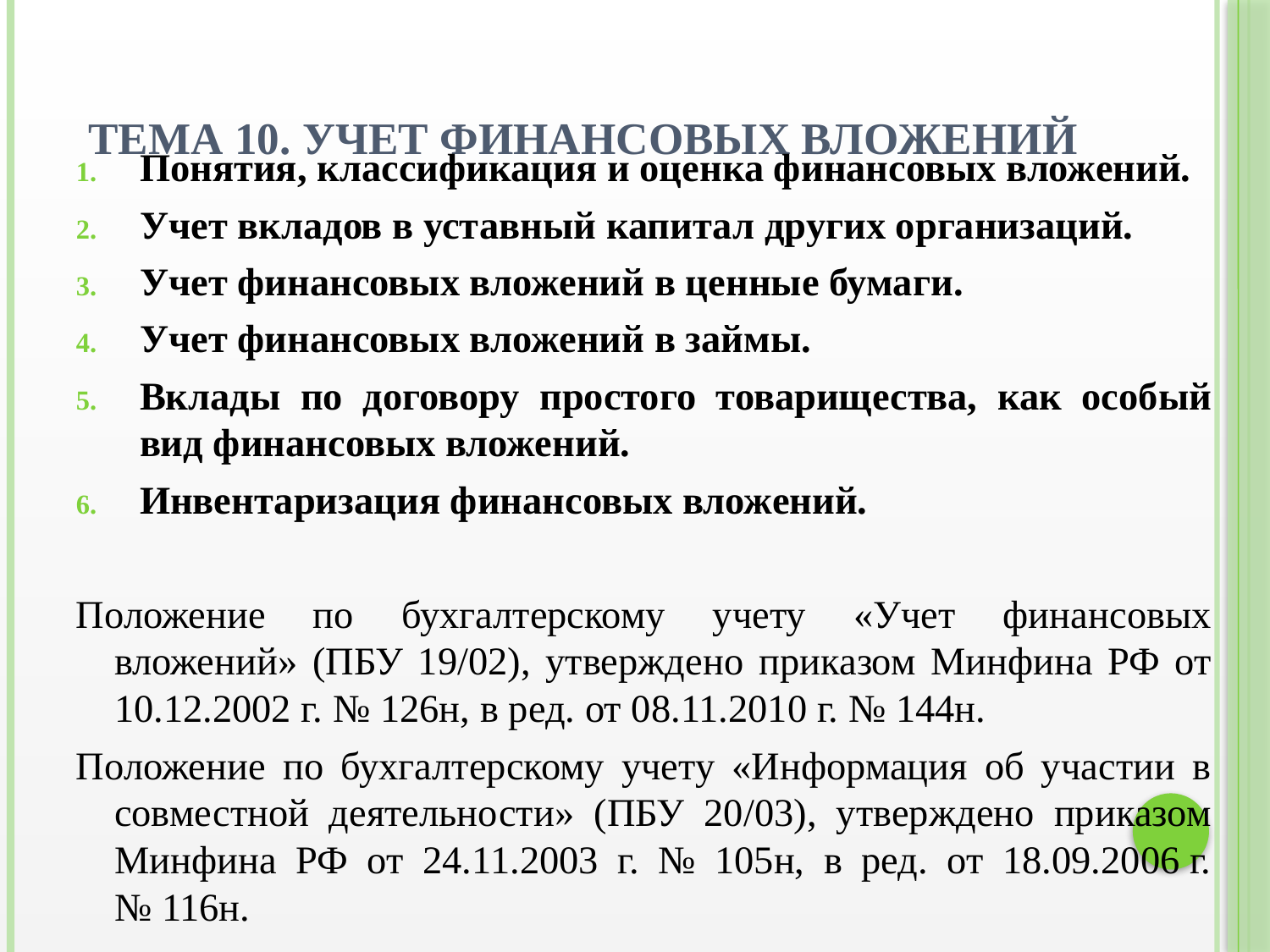

# Тема 10. УЧЕТ ФИНАНСОВЫХ ВЛОЖЕНИЙ
Понятия, классификация и оценка финансовых вложений.
Учет вкладов в уставный капитал других организаций.
Учет финансовых вложений в ценные бумаги.
Учет финансовых вложений в займы.
Вклады по договору простого товарищества, как особый вид финансовых вложений.
Инвентаризация финансовых вложений.

Положение по бухгалтерскому учету «Учет финансовых вложений» (ПБУ 19/02), утверждено приказом Минфина РФ от 10.12.2002 г. № 126н, в ред. от 08.11.2010 г. № 144н.
Положение по бухгалтерскому учету «Информация об участии в совместной деятельности» (ПБУ 20/03), утверждено приказом Минфина РФ от 24.11.2003 г. № 105н, в ред. от 18.09.2006 г. № 116н.